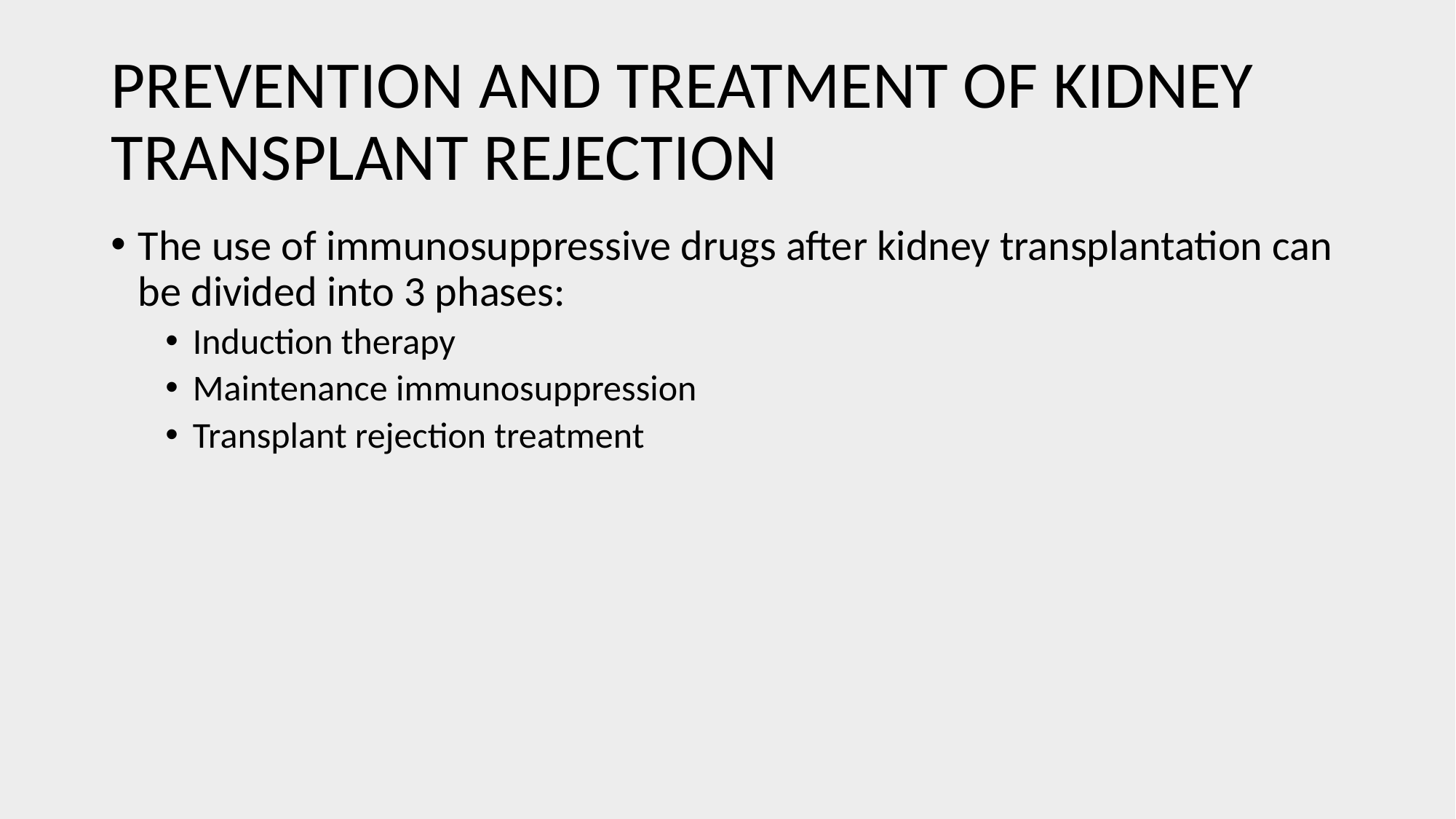

# PREVENTION AND TREATMENT OF KIDNEY TRANSPLANT REJECTION
The use of immunosuppressive drugs after kidney transplantation can be divided into 3 phases:
Induction therapy
Maintenance immunosuppression
Transplant rejection treatment